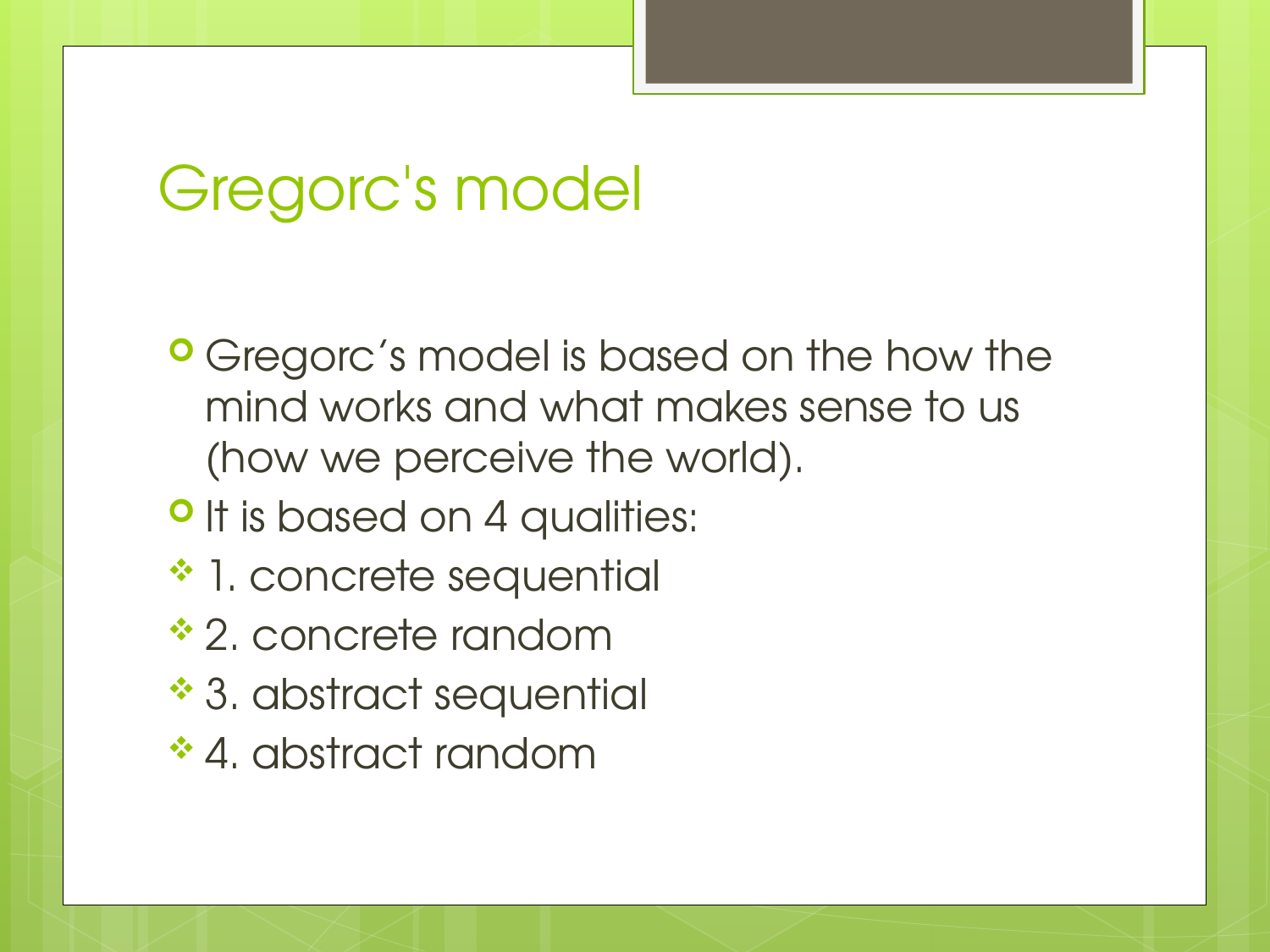

# Gregorc's model
Gregorc’s model is based on the how the mind works and what makes sense to us (how we perceive the world).
It is based on 4 qualities:
1. concrete sequential
2. concrete random
3. abstract sequential
4. abstract random